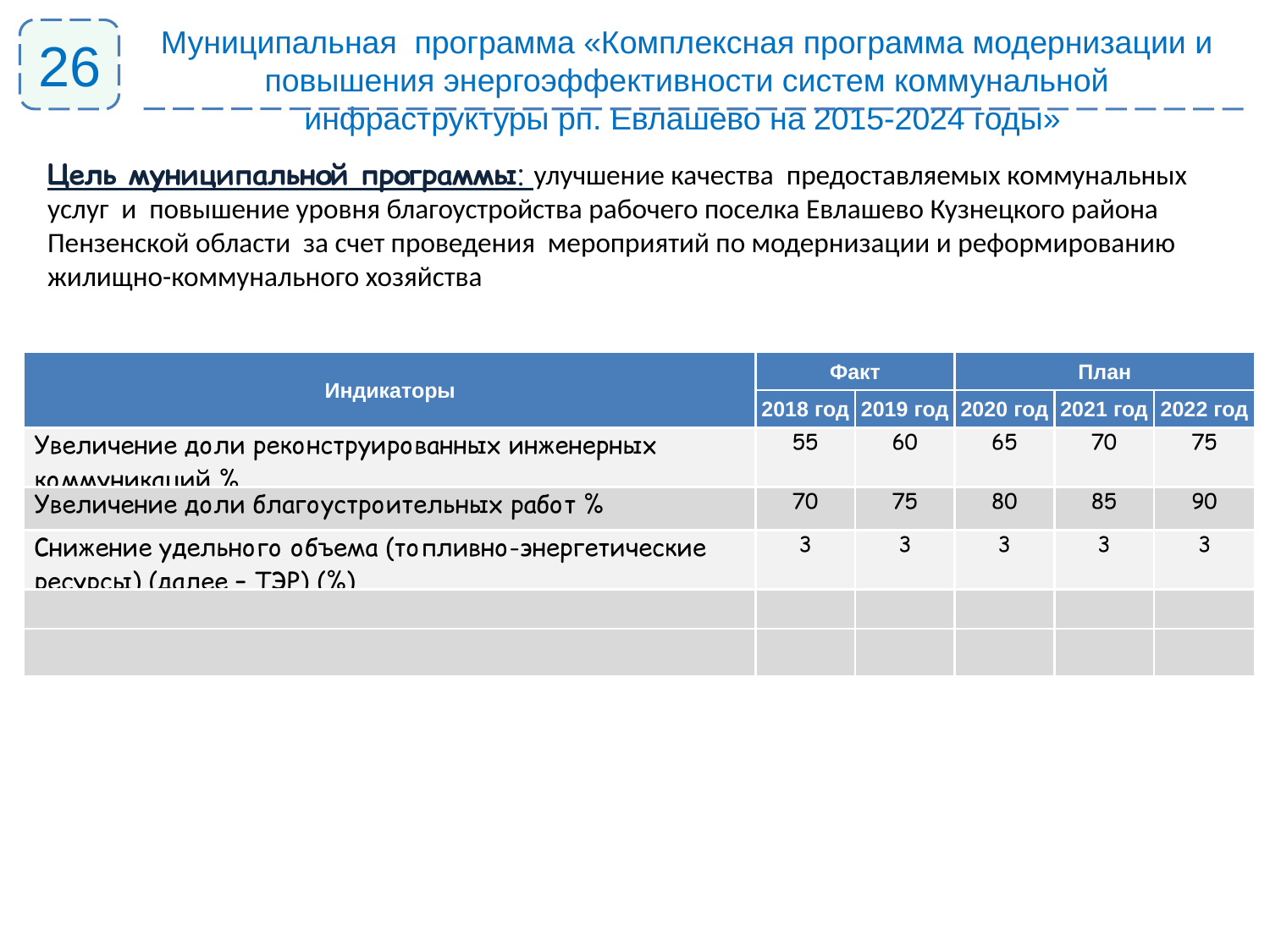

Муниципальная  программа «Комплексная программа модернизации и повышения энергоэффективности систем коммунальной инфраструктуры рп. Евлашево на 2015-2024 годы»
26
Цель муниципальной программы: улучшение качества  предоставляемых коммунальных услуг  и  повышение уровня благоустройства рабочего поселка Евлашево Кузнецкого района Пензенской области  за счет проведения  мероприятий по модернизации и реформированию жилищно-коммунального хозяйства
| Индикаторы | Факт |  | План |  |  |
| --- | --- | --- | --- | --- | --- |
|  | 2018 год | 2019 год | 2020 год | 2021 год | 2022 год |
| Увеличение доли реконструированных инженерных коммуникаций % | 55 | 60 | 65 | 70 | 75 |
| Увеличение доли благоустроительных работ % | 70 | 75 | 80 | 85 | 90 |
| Снижение удельного объема (топливно-энергетические ресурсы) (далее – ТЭР) (%) | 3 | 3 | 3 | 3 | 3 |
|  |  |  |  |  |  |
|  |  |  |  |  |  |